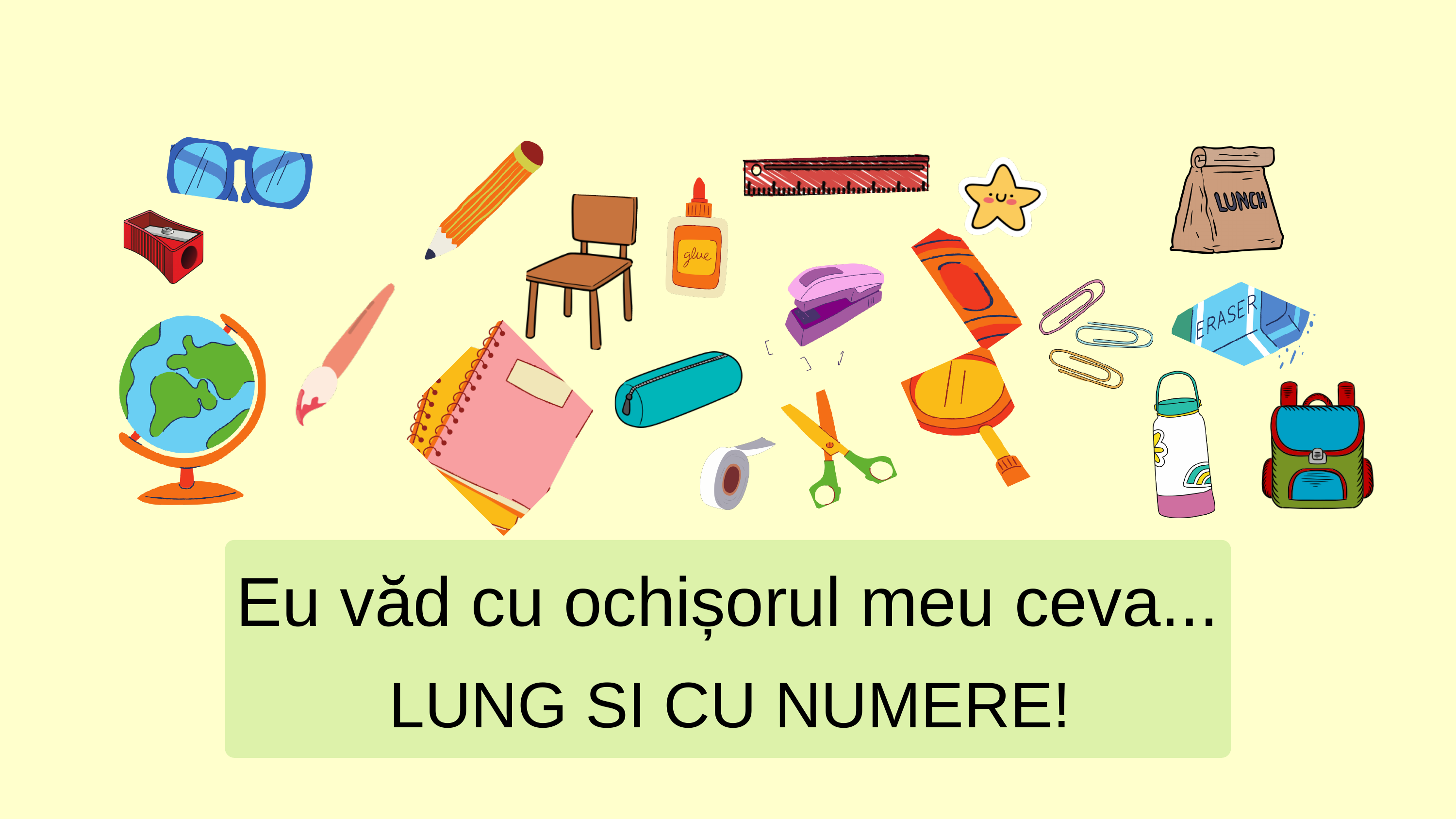

Eu văd cu ochișorul meu ceva...
LUNG SI CU NUMERE!